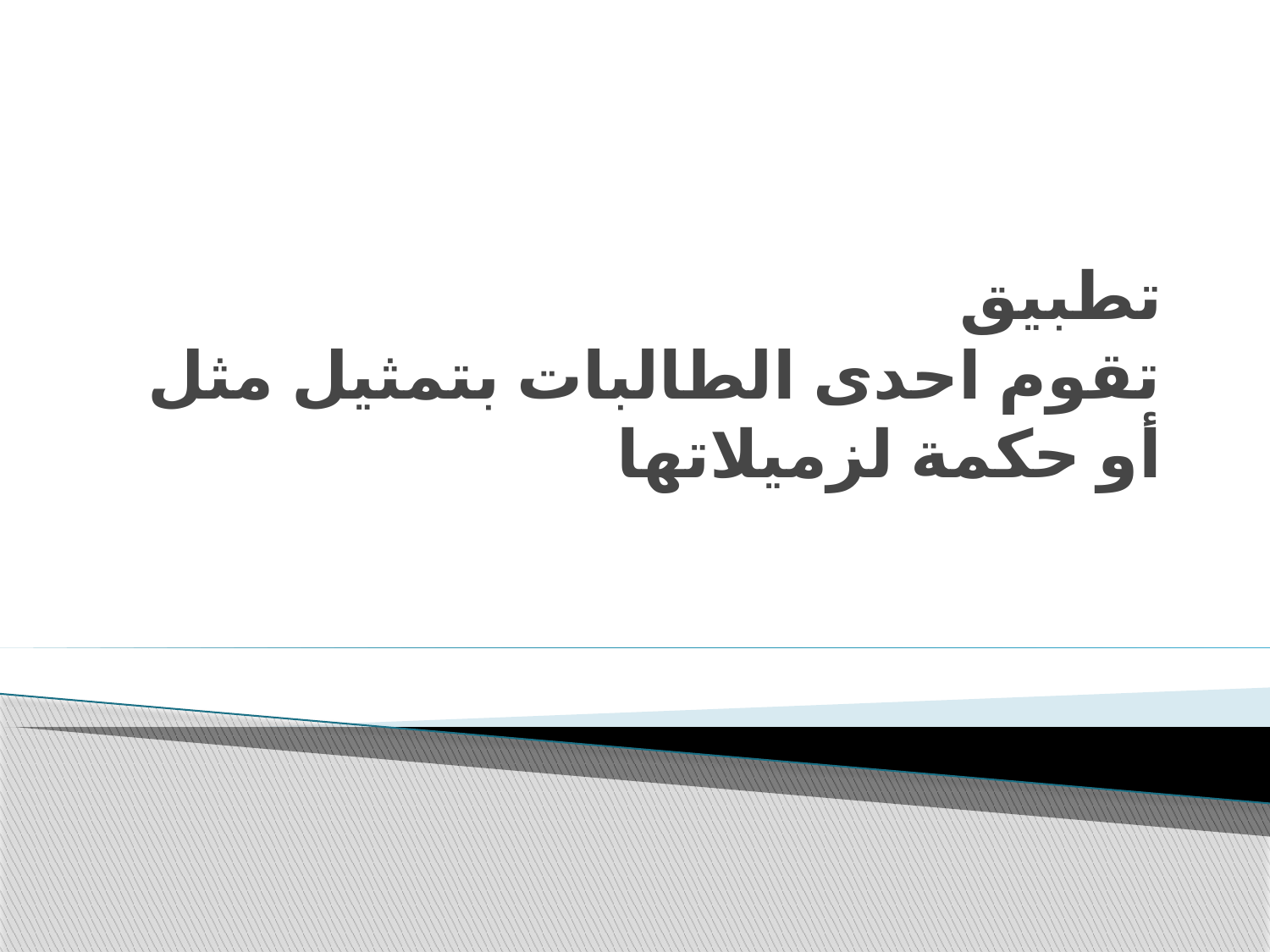

# تطبيق تقوم احدى الطالبات بتمثيل مثل أو حكمة لزميلاتها